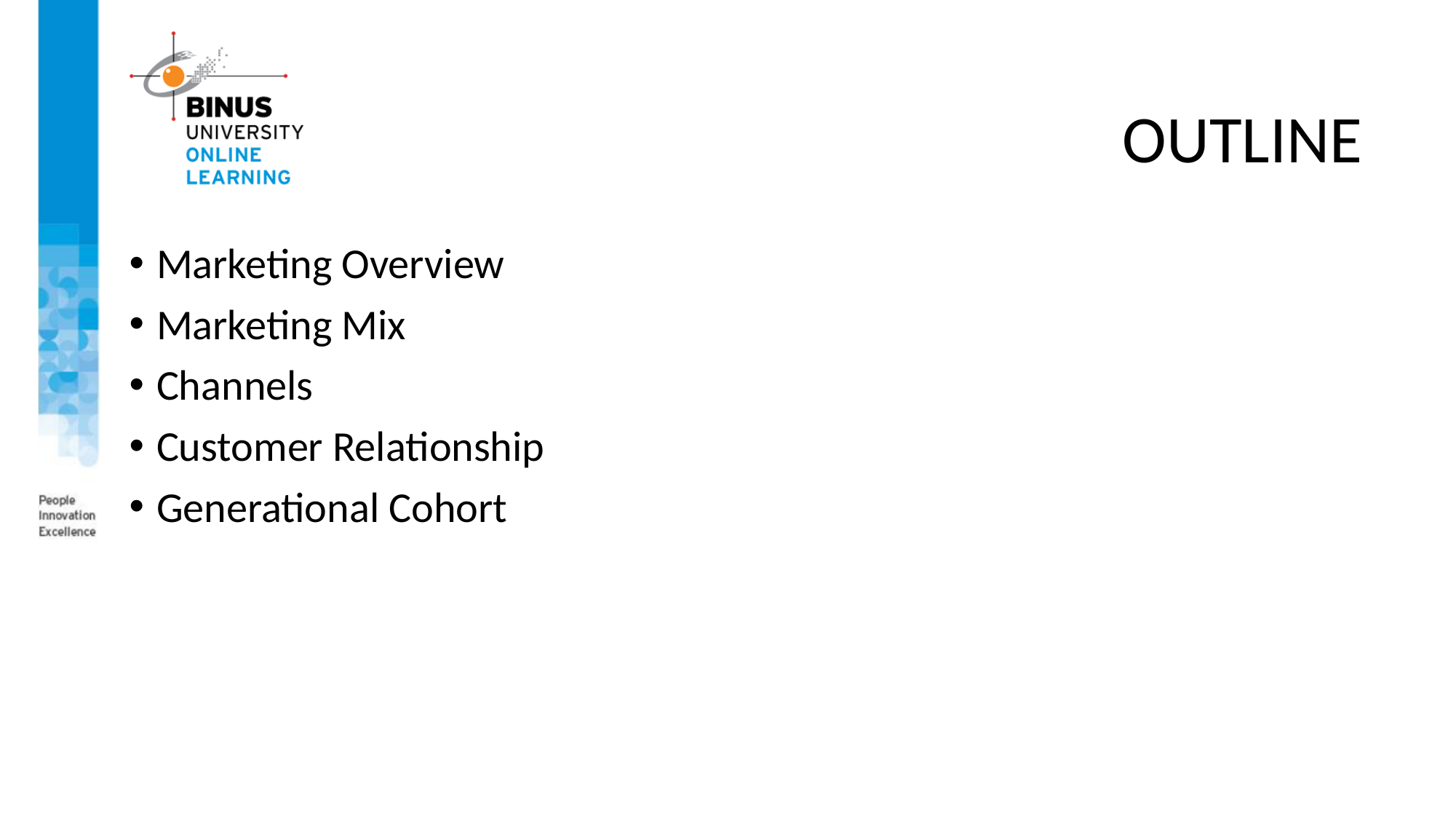

OUTLINE
Marketing Overview
Marketing Mix
Channels
Customer Relationship
Generational Cohort